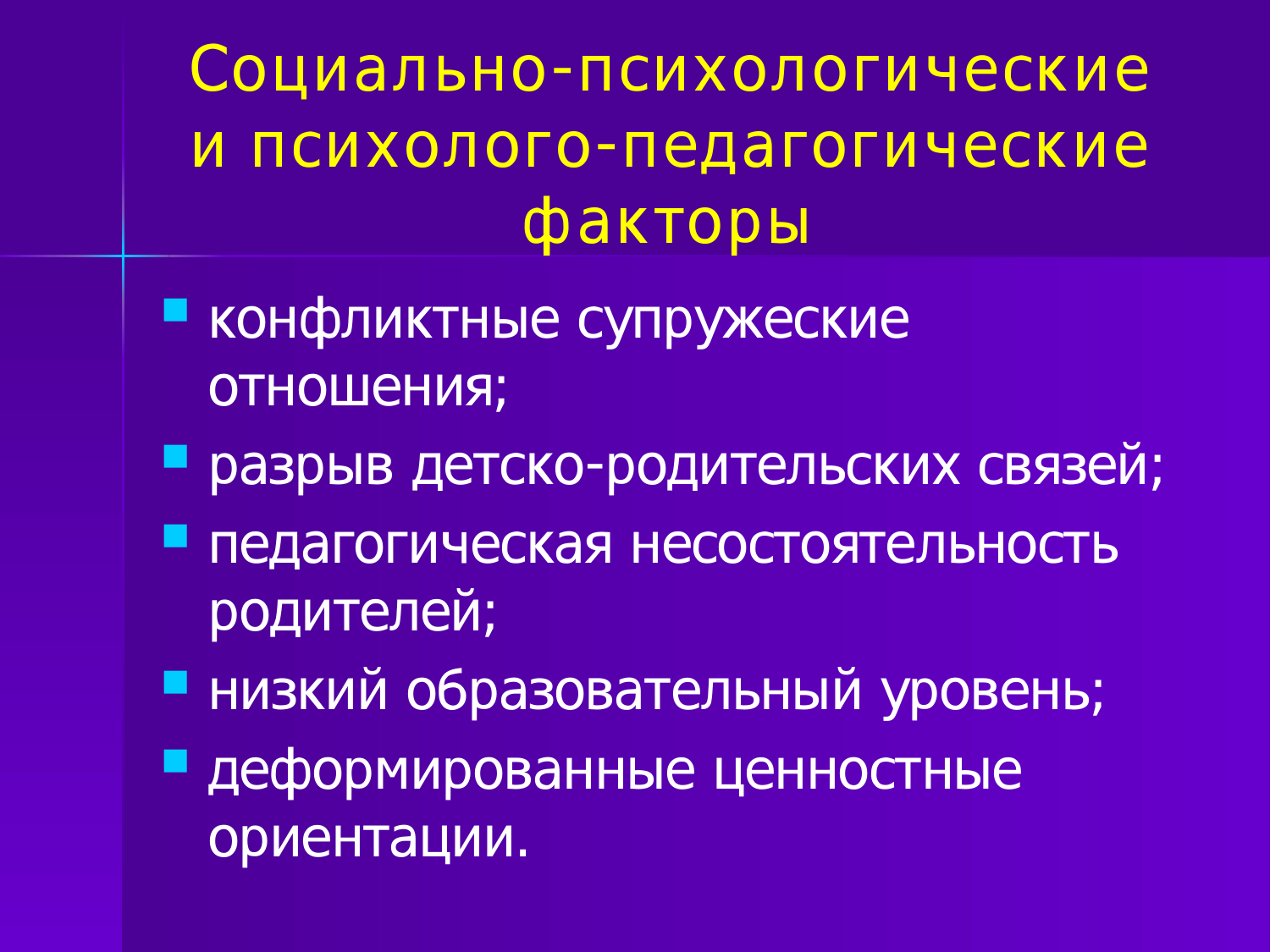

# Социально-психологические и психолого-педагогические факторы
конфликтные супружеские отношения;
разрыв детско-родительских связей;
педагогическая несостоятельность родителей;
низкий образовательный уровень;
деформированные ценностные ориентации.